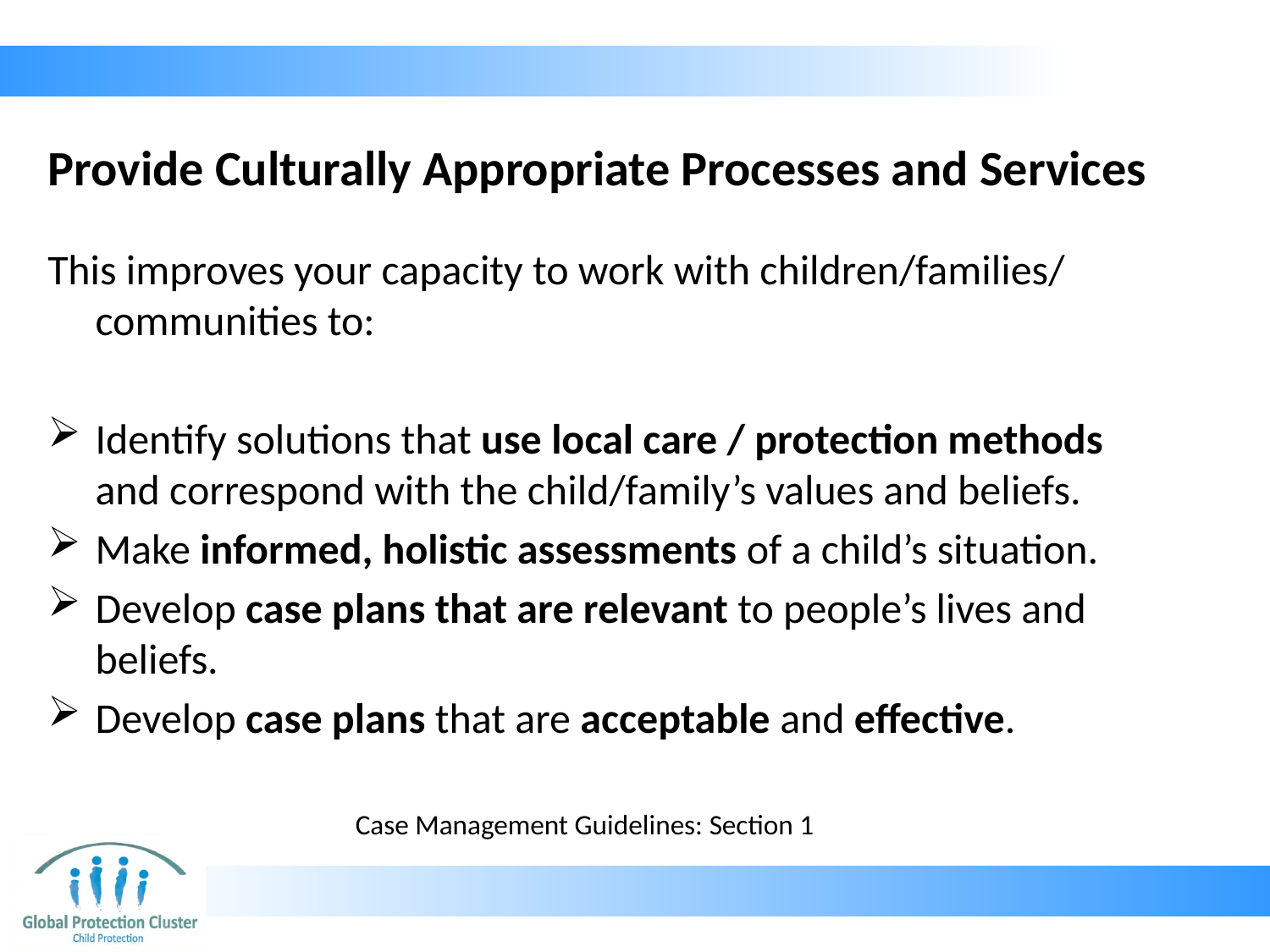

# Provide Culturally Appropriate Processes and Services
This improves your capacity to work with children/families/ communities to:

Identify solutions that use local care / protection methods and correspond with the child/family’s values and beliefs.
Make informed, holistic assessments of a child’s situation.
Develop case plans that are relevant to people’s lives and beliefs.
Develop case plans that are acceptable and effective.

Case Management Guidelines: Section 1